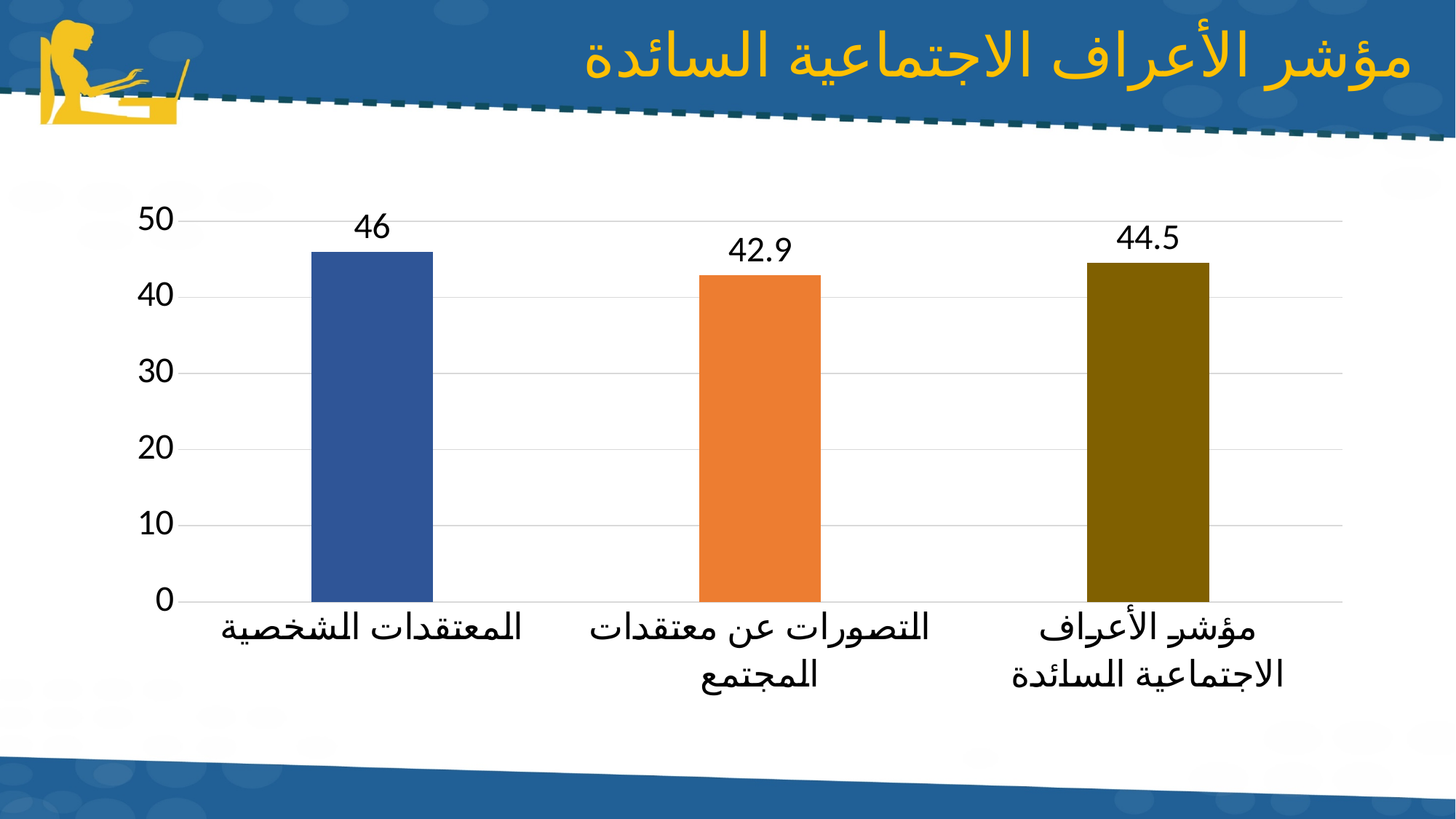

# مؤشر الأعراف الاجتماعية السائدة

### Chart

| Category | مؤشر الأعراف الاجتماعية السائدة |
|---|---|
| المعتقدات الشخصية | 46.0 |
| التصورات عن معتقدات المجتمع | 42.9 |
| مؤشر الأعراف الاجتماعية السائدة | 44.5 |